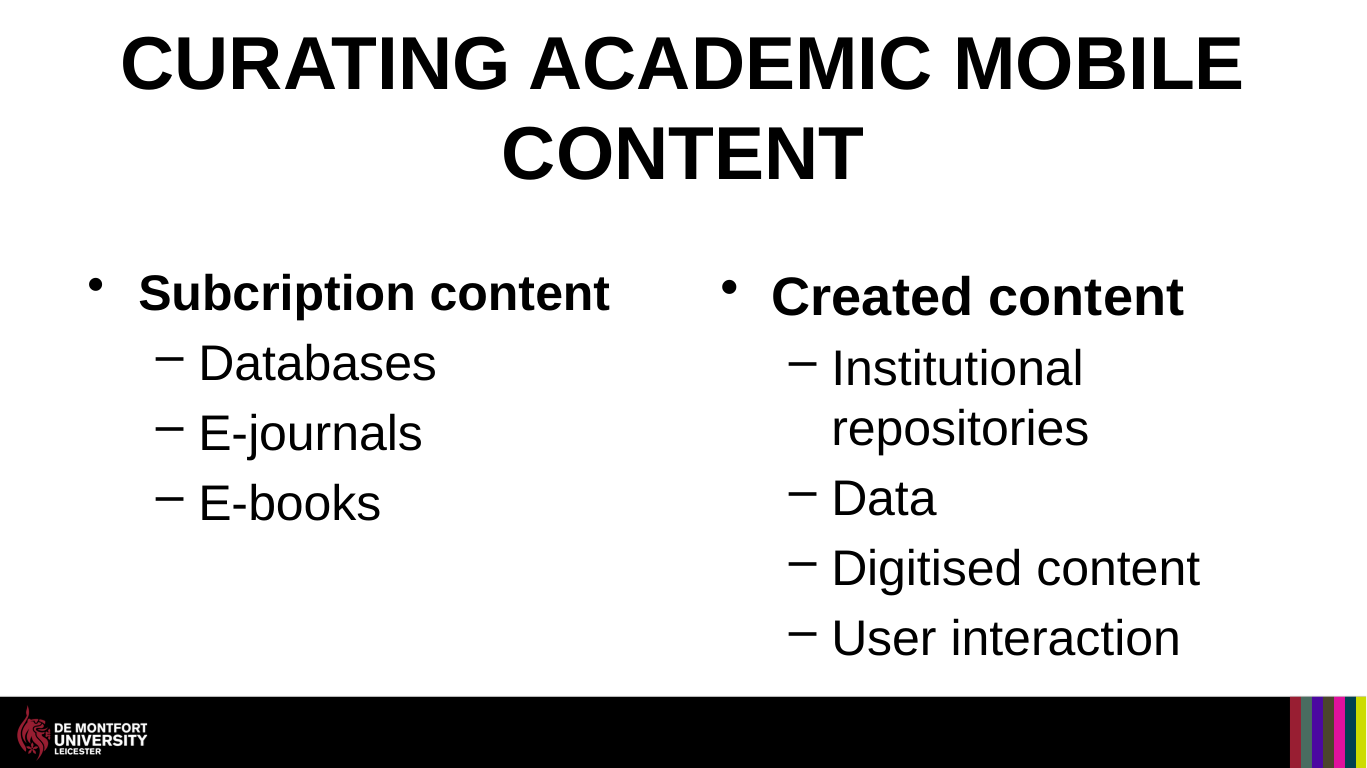

# Curating academic mobile content
Subcription content
Databases
E-journals
E-books

Created content
Institutional repositories
Data
Digitised content
User interaction